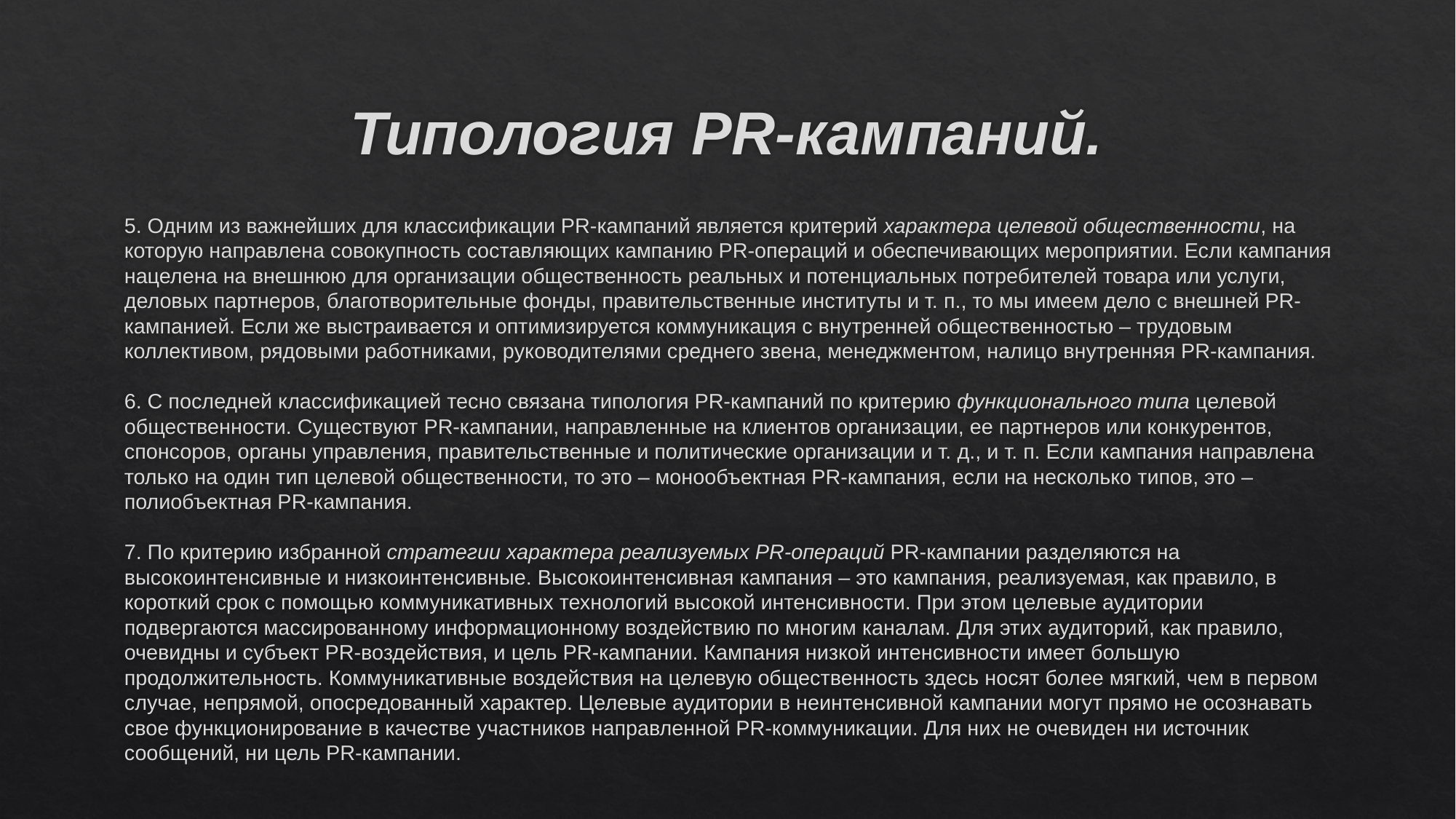

# Типология PR-кампаний.
5. Одним из важнейших для классификации PR-кампаний является критерий характера целевой общественности, на которую направлена совокупность составляющих кампанию PR-операций и обеспечивающих мероприятии. Если кампания нацелена на внешнюю для организации общественность реальных и потенциальных потребителей товара или услуги, деловых партнеров, благотворительные фонды, правительственные институты и т. п., то мы имеем дело с внешней PR-кампанией. Если же выстраивается и оптимизируется коммуникация с внутренней общественностью – трудовым коллективом, рядовыми работниками, руководителями среднего звена, менеджментом, налицо внутренняя PR-кампания.
6. С последней классификацией тесно связана типология PR-кампаний по критерию функционального типа целевой общественности. Существуют PR-кампании, направленные на клиентов организации, ее партнеров или конкурентов, спонсоров, органы управления, правительственные и политические организации и т. д., и т. п. Если кампания направлена только на один тип целевой общественности, то это – монообъектная PR-кампания, если на несколько типов, это – полиобъектная PR-кампания.
7. По критерию избранной стратегии характера реализуемых PR-операций PR-кампании разделяются на высокоинтенсивные и низкоинтенсивные. Высокоинтенсивная кампания – это кампания, реализуемая, как правило, в короткий срок с помощью коммуникативных технологий высокой интенсивности. При этом целевые аудитории подвергаются массированному информационному воздействию по многим каналам. Для этих аудиторий, как правило, очевидны и субъект PR-воздействия, и цель PR-кампании. Кампания низкой интенсивности имеет большую продолжительность. Коммуникативные воздействия на целевую общественность здесь носят более мягкий, чем в первом случае, непрямой, опосредованный характер. Целевые аудитории в неинтенсивной кампании могут прямо не осознавать свое функционирование в качестве участников направленной PR-коммуникации. Для них не очевиден ни источник сообщений, ни цель PR-кампании.